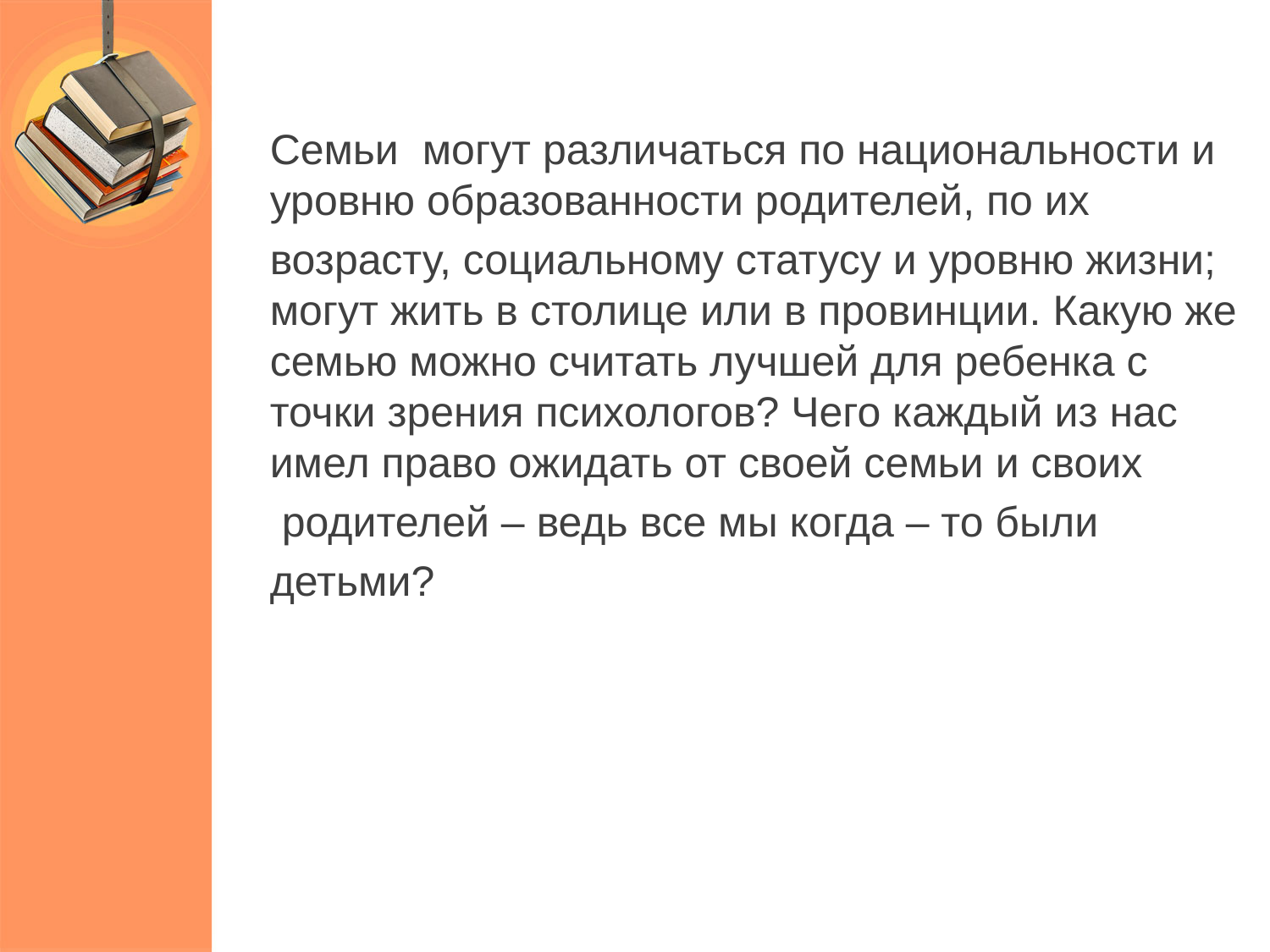

Семьи  могут различаться по национальности и уровню образованности родителей, по их
возрасту, социальному статусу и уровню жизни; могут жить в столице или в провинции. Какую же семью можно считать лучшей для ребенка с точки зрения психологов? Чего каждый из нас имел право ожидать от своей семьи и своих
 родителей – ведь все мы когда – то были
детьми?